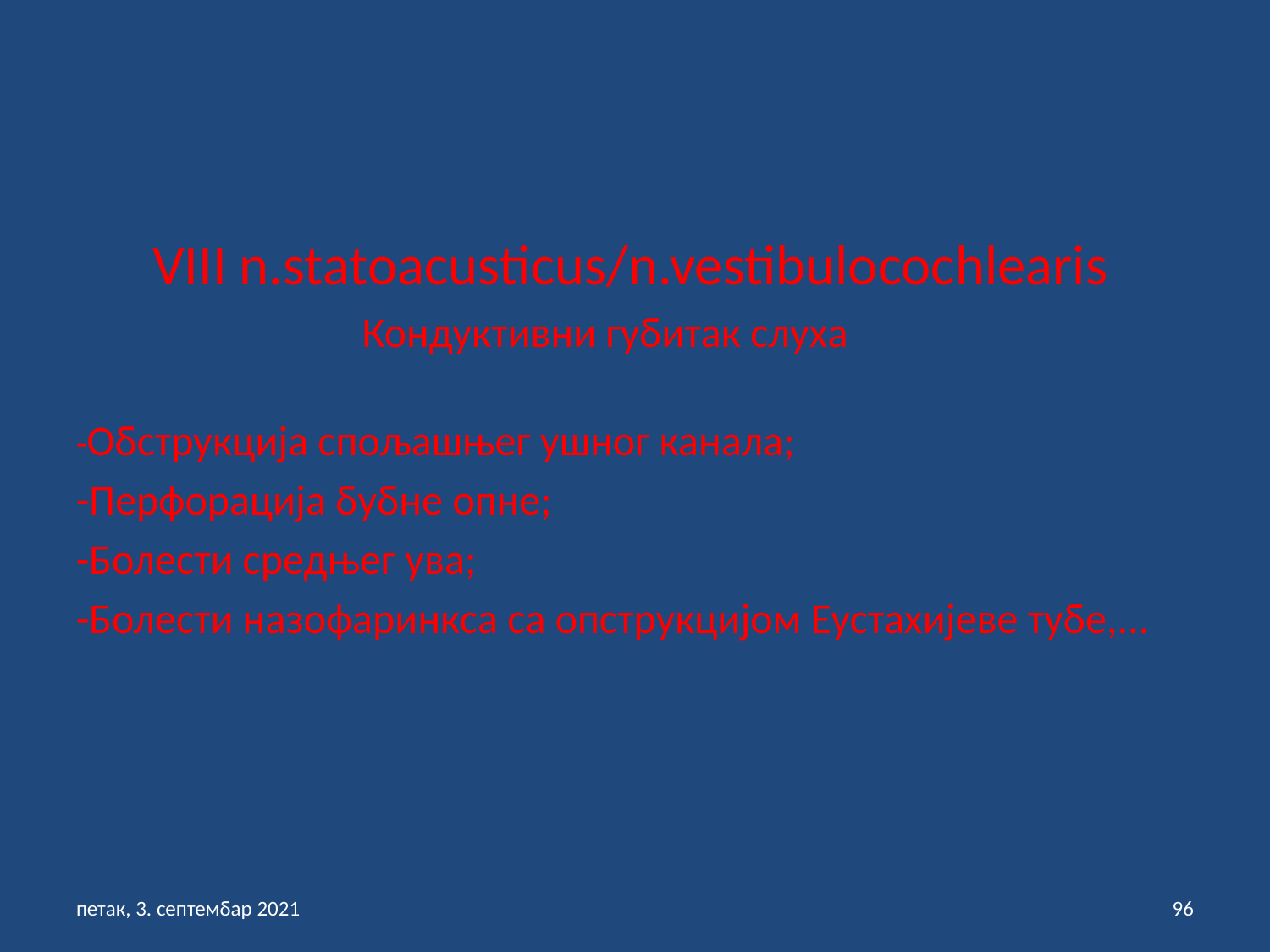

VIII n.statoacusticus/n.vestibulocochlearis
                              Кондуктивни губитак слуха

-Обструкција спољашњег ушног канала;
-Перфорација бубне опне;
-Болести средњег ува;
-Болести назофаринкса са опструкцијом Еустахијеве тубе,...
петак, 3. септембар 2021
96